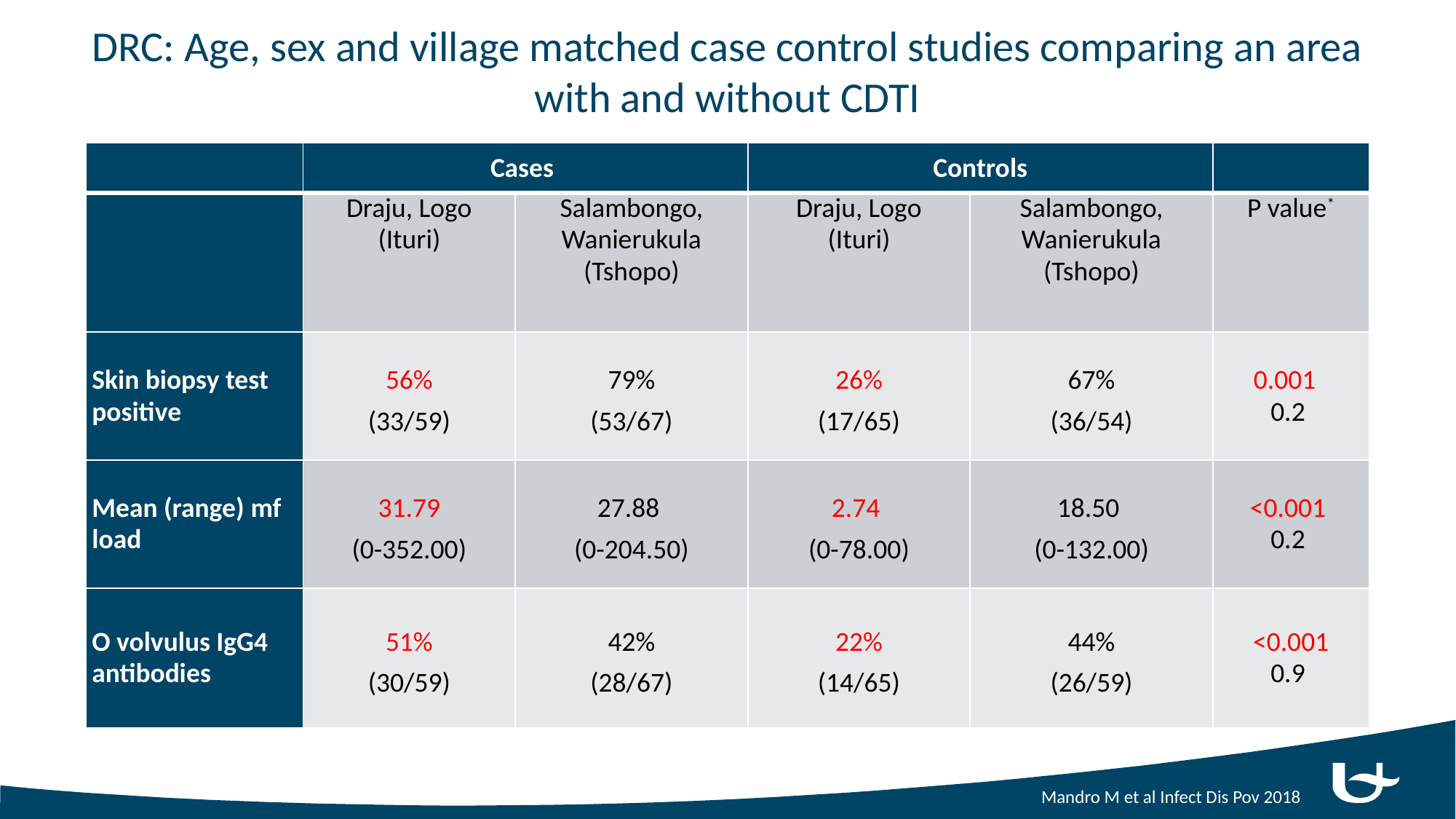

# DRC: Age, sex and village matched case control studies comparing an area with and without CDTI
|  | Cases |  | Controls |  |  |
| --- | --- | --- | --- | --- | --- |
|  | Draju, Logo (Ituri) | Salambongo, Wanierukula (Tshopo) | Draju, Logo (Ituri) | Salambongo, Wanierukula (Tshopo) | P value\* |
| Skin biopsy test positive | 56% (33/59) | 79% (53/67) | 26% (17/65) | 67% (36/54) | 0.001 0.2 |
| Mean (range) mf load | 31.79 (0-352.00) | 27.88 (0-204.50) | 2.74 (0-78.00) | 18.50 (0-132.00) | <0.001 0.2 |
| O volvulus IgG4 antibodies | 51% (30/59) | 42% (28/67) | 22% (14/65) | 44% (26/59) | <0.001 0.9 |
Mandro M et al Infect Dis Pov 2018